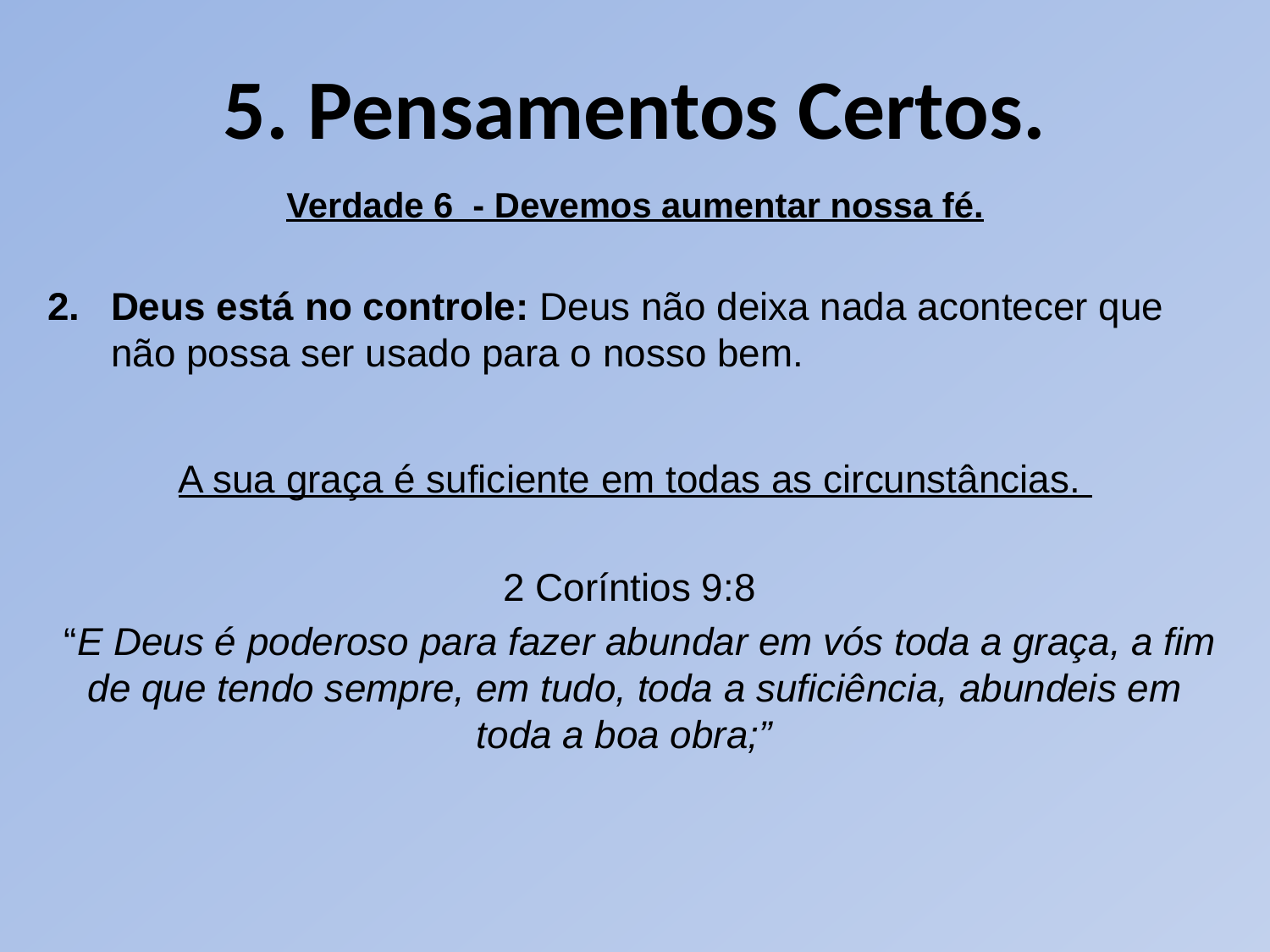

# 5. Pensamentos Certos.
Verdade 6  - Devemos aumentar nossa fé.

Deus está no controle: Deus não deixa nada acontecer que não possa ser usado para o nosso bem.

A sua graça é suficiente em todas as circunstâncias.

2 Coríntios 9:8
 “E Deus é poderoso para fazer abundar em vós toda a graça, a fim de que tendo sempre, em tudo, toda a suficiência, abundeis em toda a boa obra;”